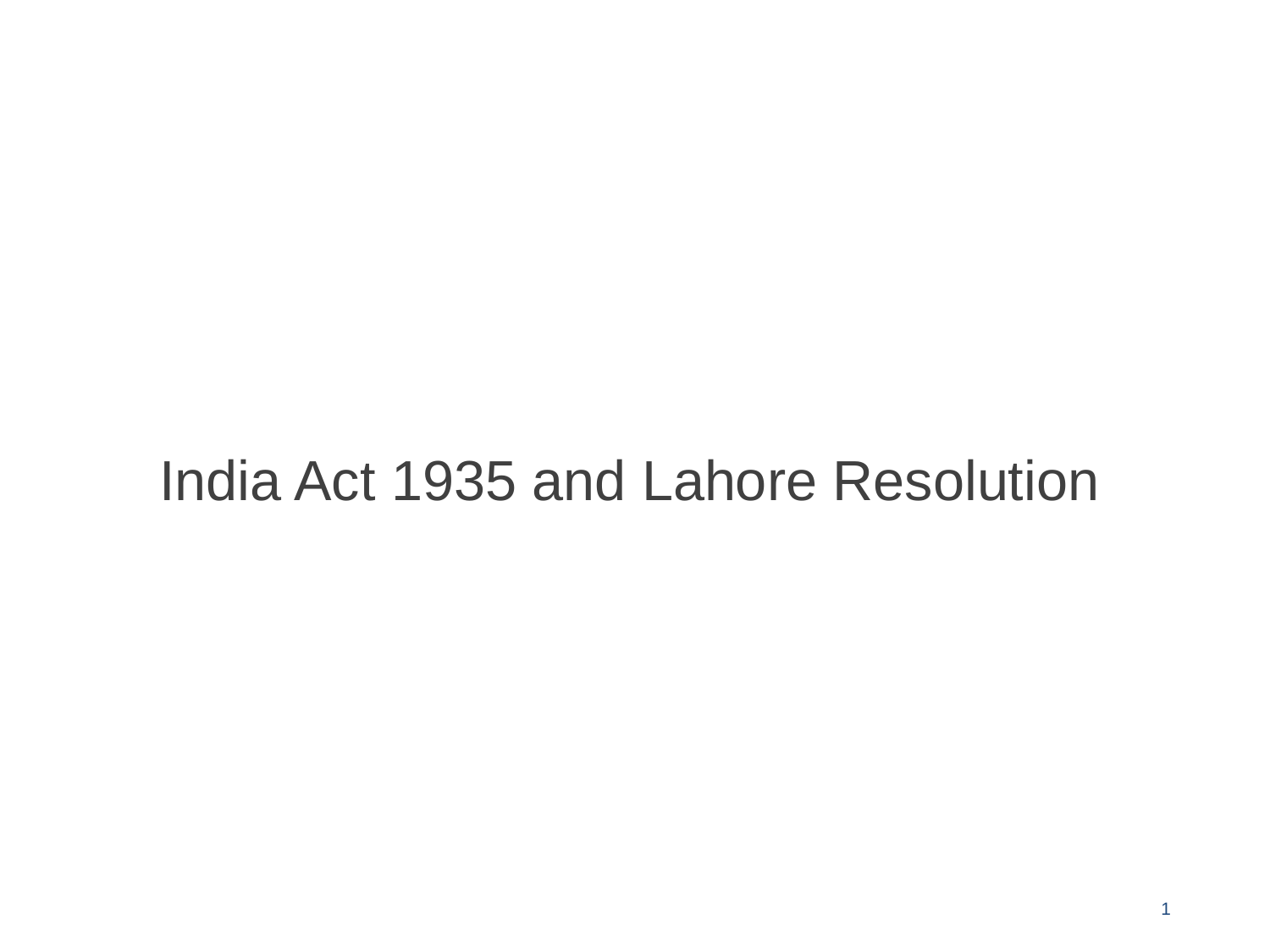

India Act 1935 and Lahore Resolution

1